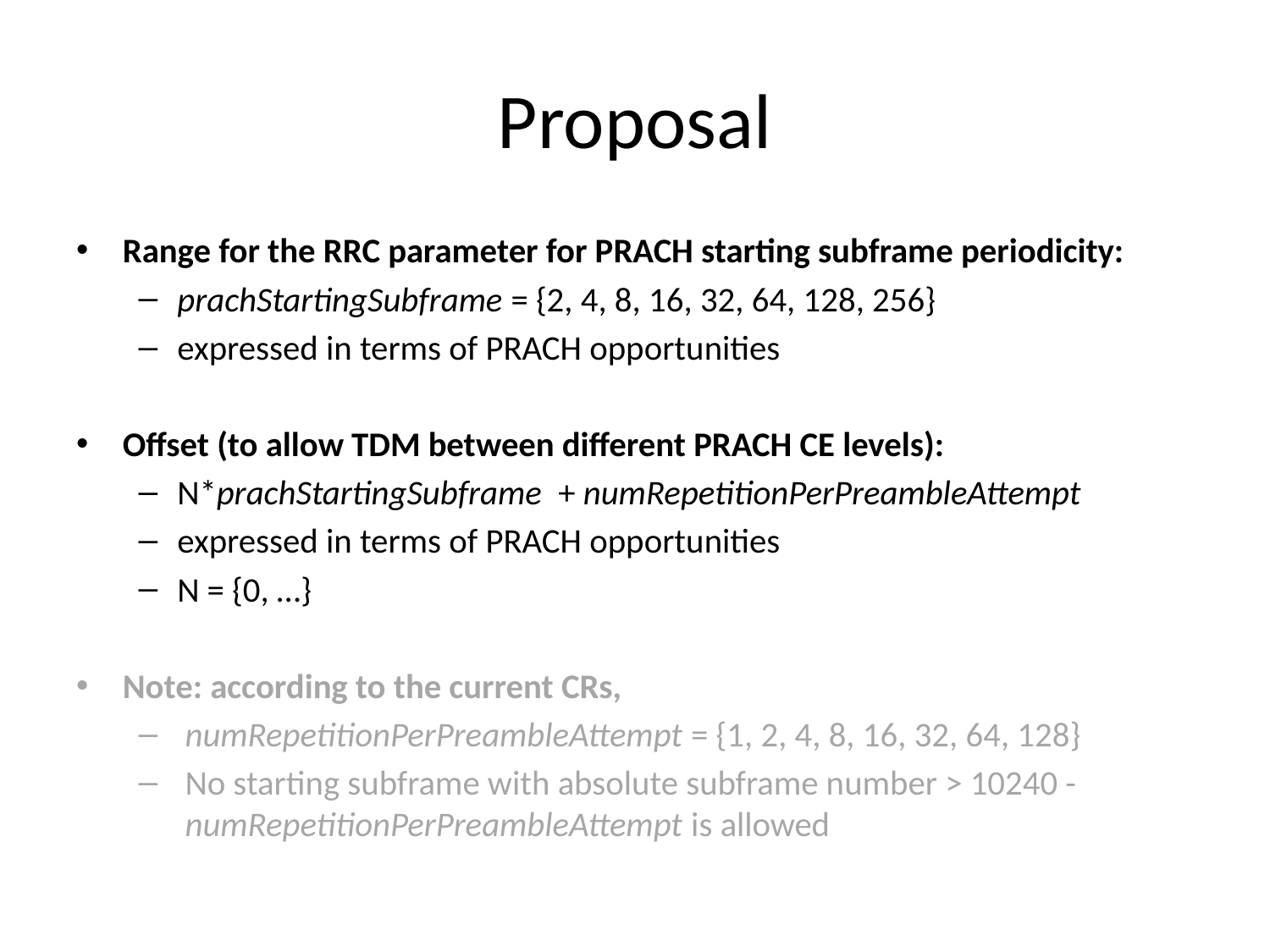

# Proposal
Range for the RRC parameter for PRACH starting subframe periodicity:
prachStartingSubframe = {2, 4, 8, 16, 32, 64, 128, 256}
expressed in terms of PRACH opportunities

Offset (to allow TDM between different PRACH CE levels):
N*prachStartingSubframe  + numRepetitionPerPreambleAttempt
expressed in terms of PRACH opportunities
N = {0, …}

Note: according to the current CRs,
numRepetitionPerPreambleAttempt = {1, 2, 4, 8, 16, 32, 64, 128}
No starting subframe with absolute subframe number > 10240 - numRepetitionPerPreambleAttempt is allowed